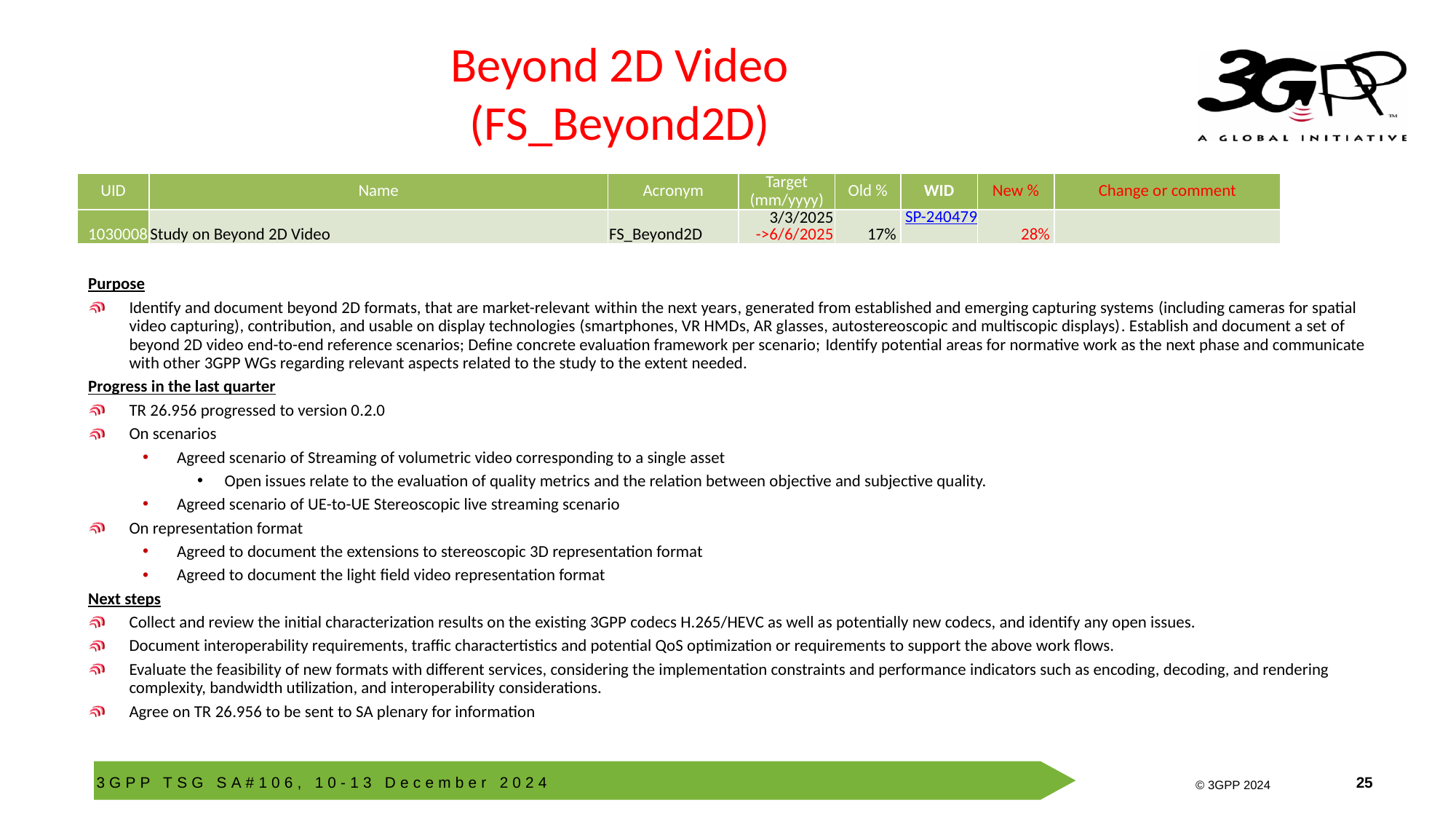

# Beyond 2D Video (FS_Beyond2D)
| UID | Name | Acronym | Target (mm/yyyy) | Old % | WID | New % | Change or comment |
| --- | --- | --- | --- | --- | --- | --- | --- |
| 1030008 | Study on Beyond 2D Video | FS\_Beyond2D | 3/3/2025 ->6/6/2025 | 17% | SP-240479 | 28% |  |
Purpose
Identify and document beyond 2D formats, that are market-relevant within the next years, generated from established and emerging capturing systems (including cameras for spatial video capturing), contribution, and usable on display technologies (smartphones, VR HMDs, AR glasses, autostereoscopic and multiscopic displays). Establish and document a set of beyond 2D video end-to-end reference scenarios; Define concrete evaluation framework per scenario; Identify potential areas for normative work as the next phase and communicate with other 3GPP WGs regarding relevant aspects related to the study to the extent needed.
Progress in the last quarter
TR 26.956 progressed to version 0.2.0
On scenarios
Agreed scenario of Streaming of volumetric video corresponding to a single asset
Open issues relate to the evaluation of quality metrics and the relation between objective and subjective quality.
Agreed scenario of UE-to-UE Stereoscopic live streaming scenario
On representation format
Agreed to document the extensions to stereoscopic 3D representation format
Agreed to document the light field video representation format
Next steps
Collect and review the initial characterization results on the existing 3GPP codecs H.265/HEVC as well as potentially new codecs, and identify any open issues.
Document interoperability requirements, traffic charactertistics and potential QoS optimization or requirements to support the above work flows.
Evaluate the feasibility of new formats with different services, considering the implementation constraints and performance indicators such as encoding, decoding, and rendering complexity, bandwidth utilization, and interoperability considerations.
Agree on TR 26.956 to be sent to SA plenary for information